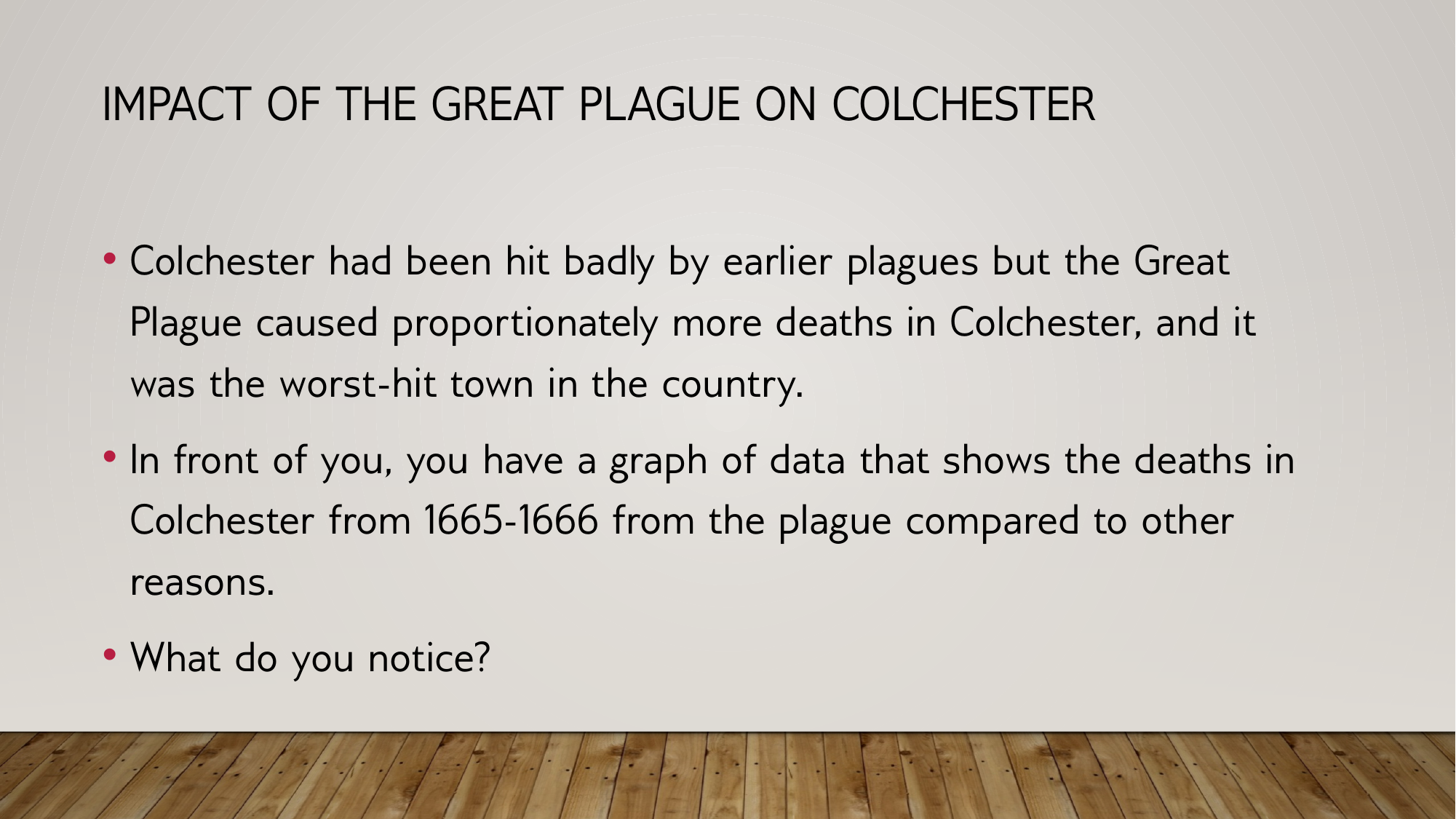

Impact of the Great Plague on Colchester
Colchester had been hit badly by earlier plagues but the Great Plague caused proportionately more deaths in Colchester, and it was the worst-hit town in the country.
In front of you, you have a graph of data that shows the deaths in Colchester from 1665-1666 from the plague compared to other reasons.
What do you notice?